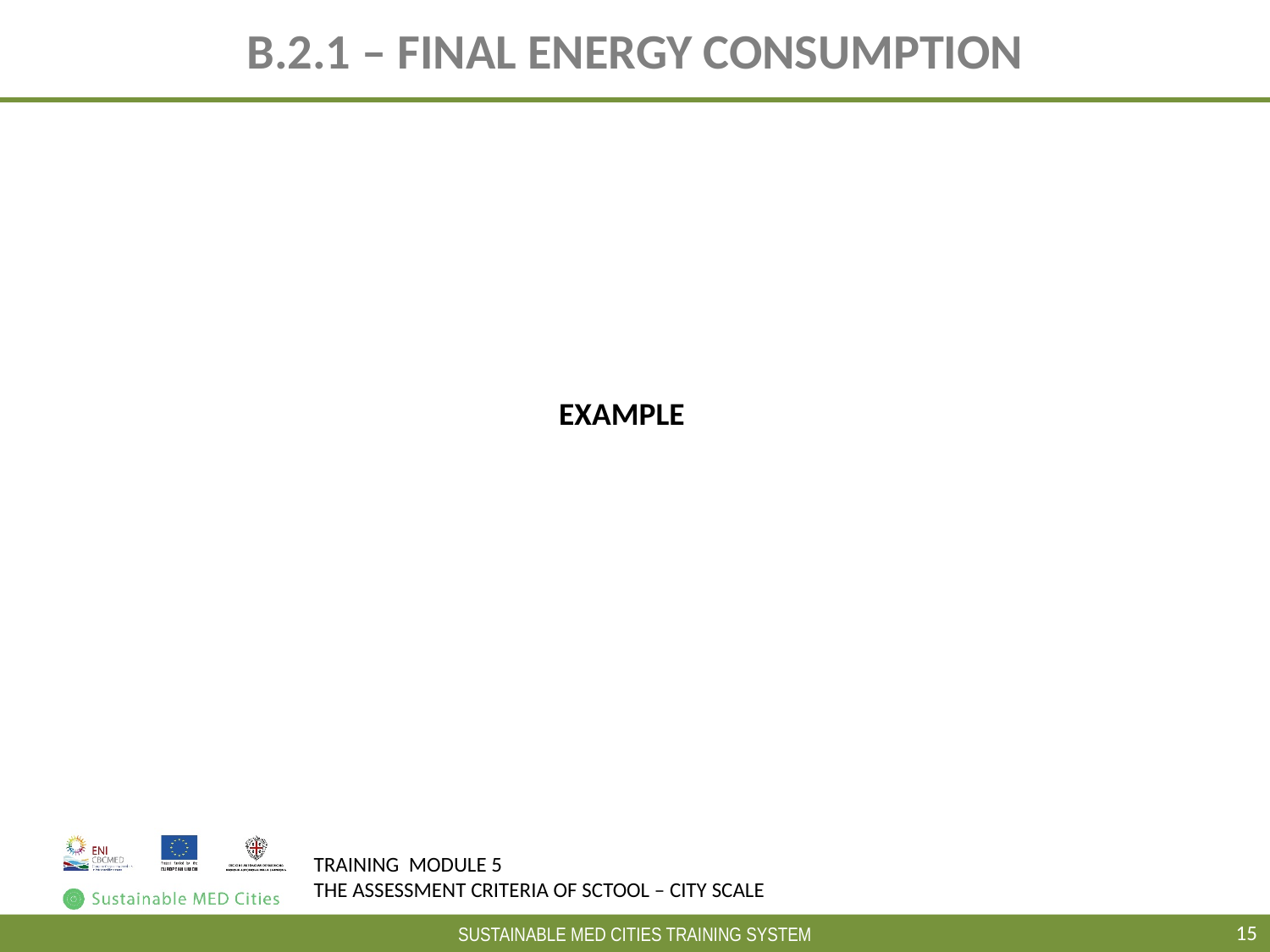

# B.2.1 – FINAL ENERGY CONSUMPTION

EXAMPLE
15